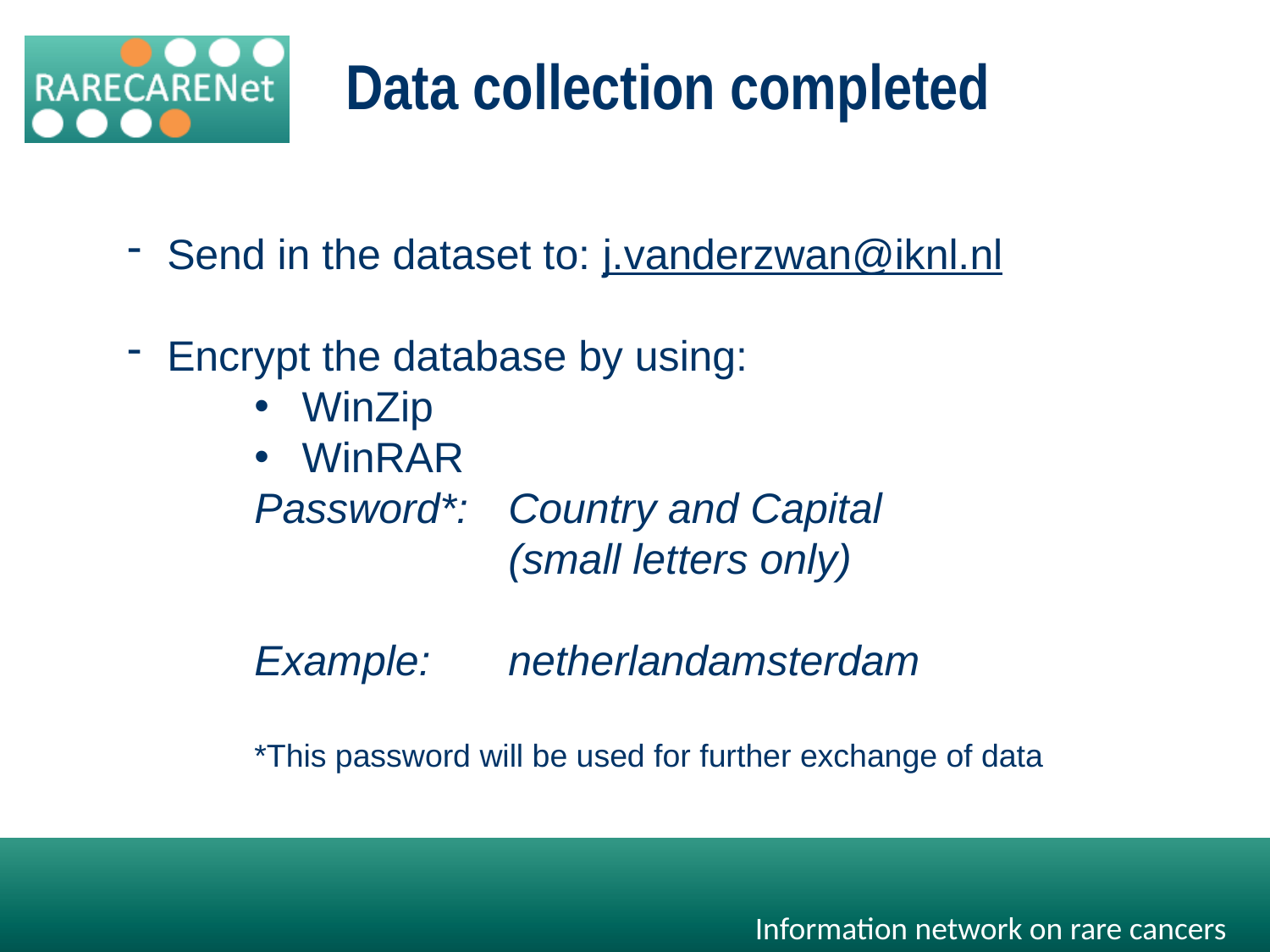

Data collection completed
Send in the dataset to: j.vanderzwan@iknl.nl

Encrypt the database by using:
WinZip
WinRAR
Password*: 	Country and Capital
		(small letters only)

Example:	netherlandamsterdam

*This password will be used for further exchange of data